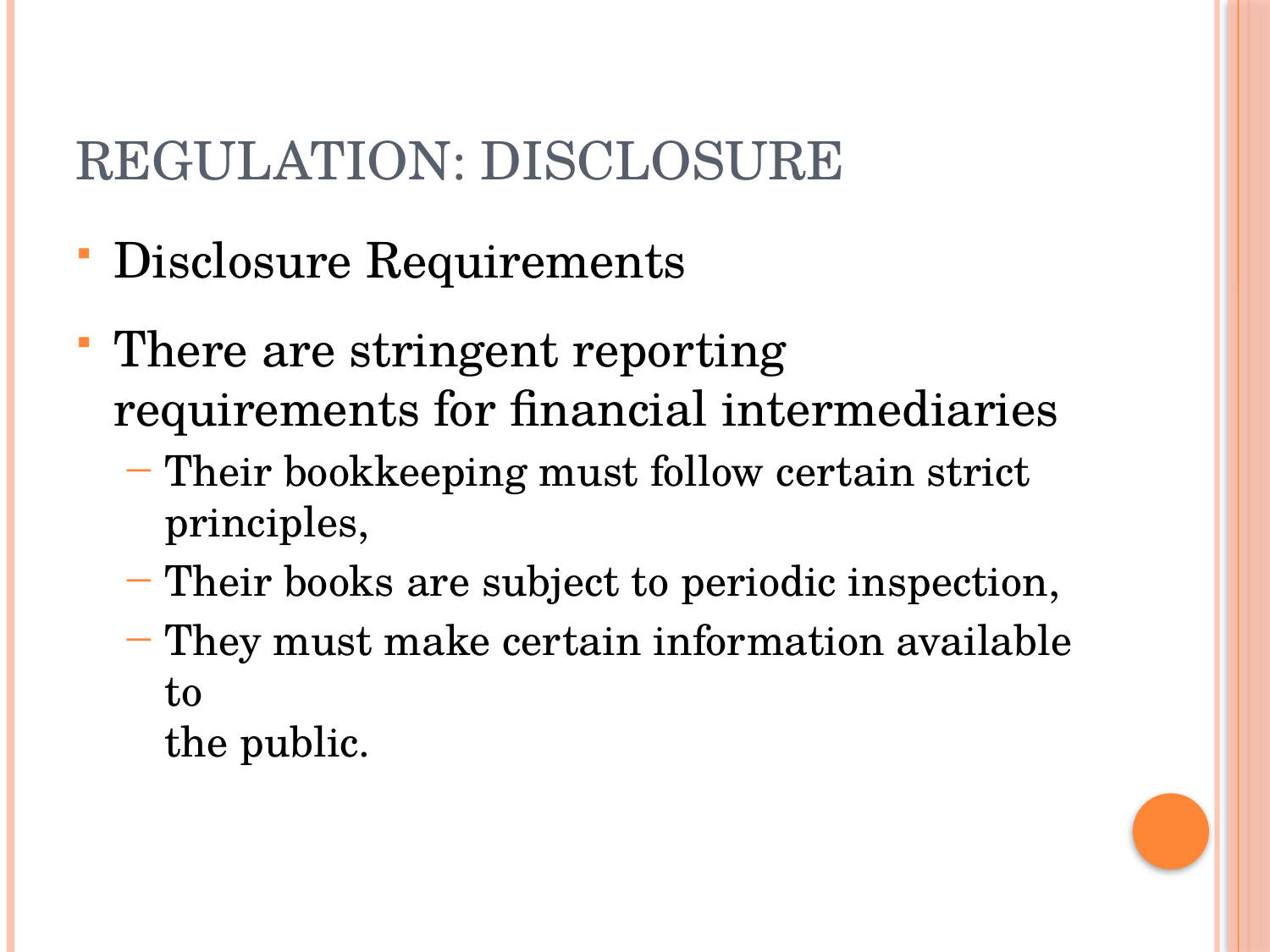

# Regulation: Disclosure
Disclosure Requirements
There are stringent reporting requirements for financial intermediaries
Their bookkeeping must follow certain strict principles,
Their books are subject to periodic inspection,
They must make certain information available to
the public.